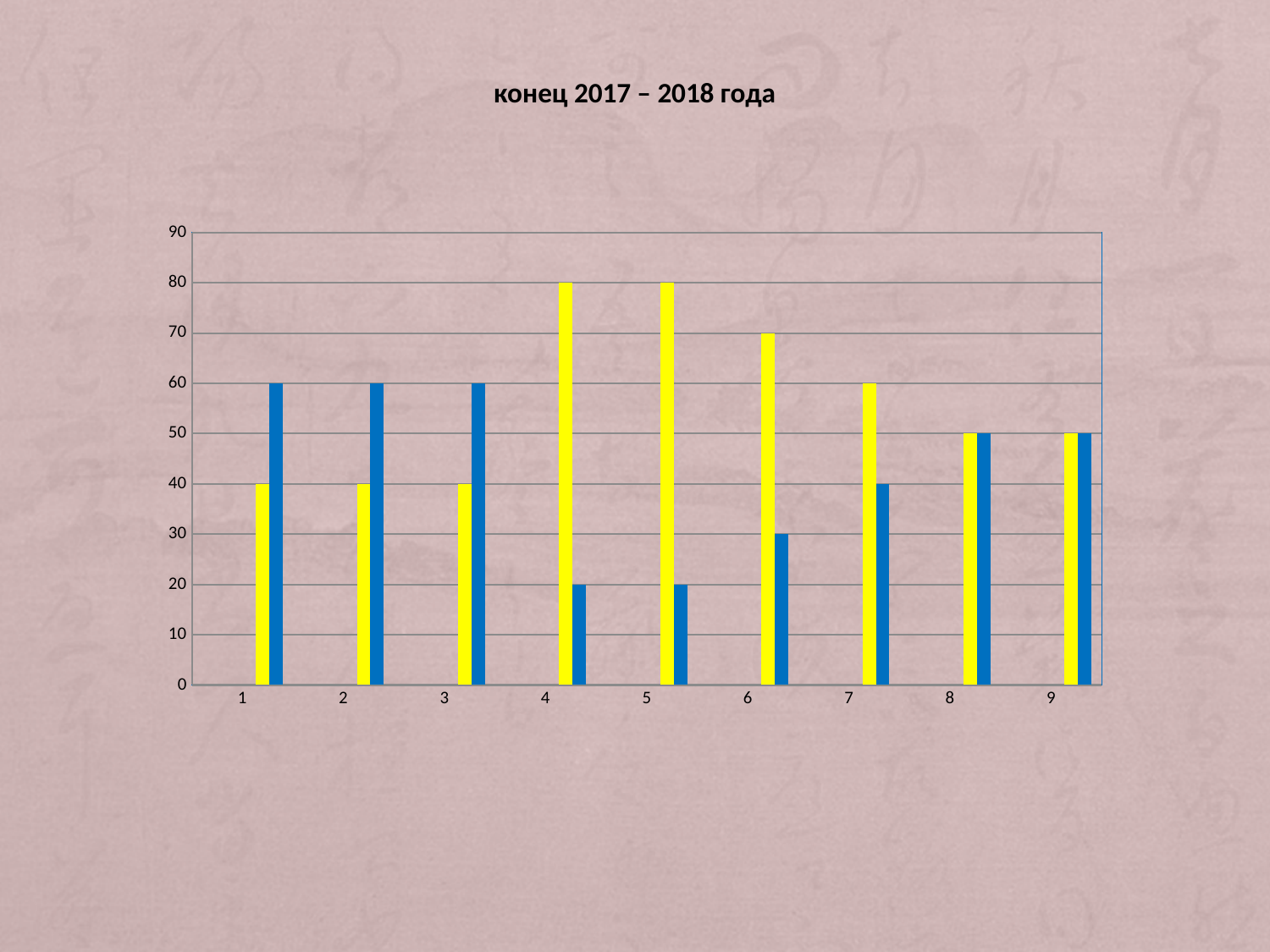

конец 2017 – 2018 года

### Chart

| Category | Не сформировано | Низкий уровень | Ниже среднего | Средний | Достаточный  | Высокий |
|---|---|---|---|---|---|---|
| 1 | None | None | None | None | 40.0 | 60.0 |
| 2 | None | None | None | None | 40.0 | 60.0 |
| 3 | None | None | None | None | 40.0 | 60.0 |
| 4 | None | None | None | None | 80.0 | 20.0 |
| 5 | None | None | None | None | 80.0 | 20.0 |
| 6 | None | None | None | None | 70.0 | 30.0 |
| 7 | None | None | None | None | 60.0 | 40.0 |
| 8 | None | None | None | None | 50.0 | 50.0 |
| 9 | None | None | None | None | 50.0 | 50.0 |